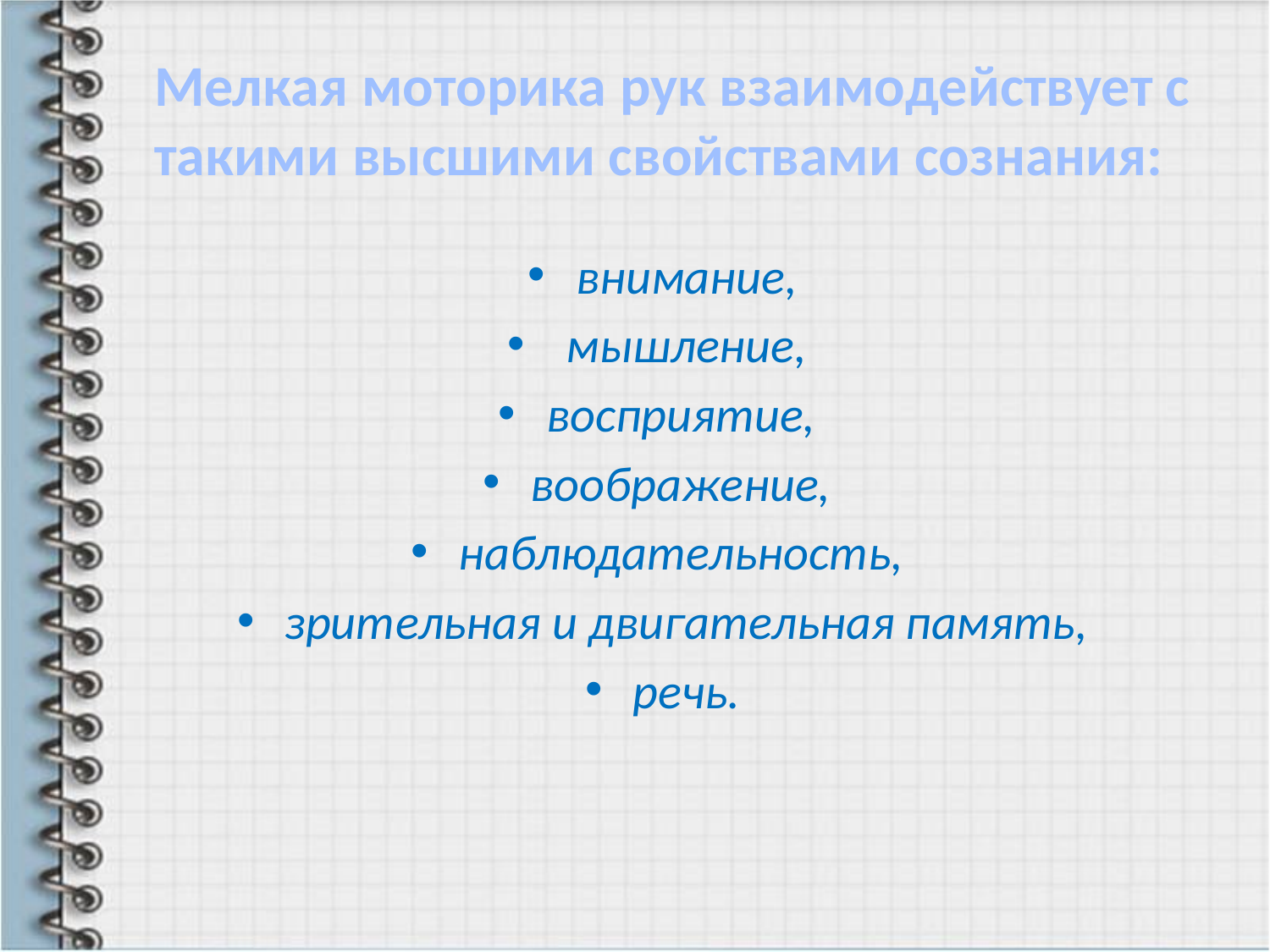

# Мелкая моторика рук взаимодействует с такими высшими свойствами сознания:
внимание,
 мышление,
восприятие,
воображение,
наблюдательность,
зрительная и двигательная память,
речь.